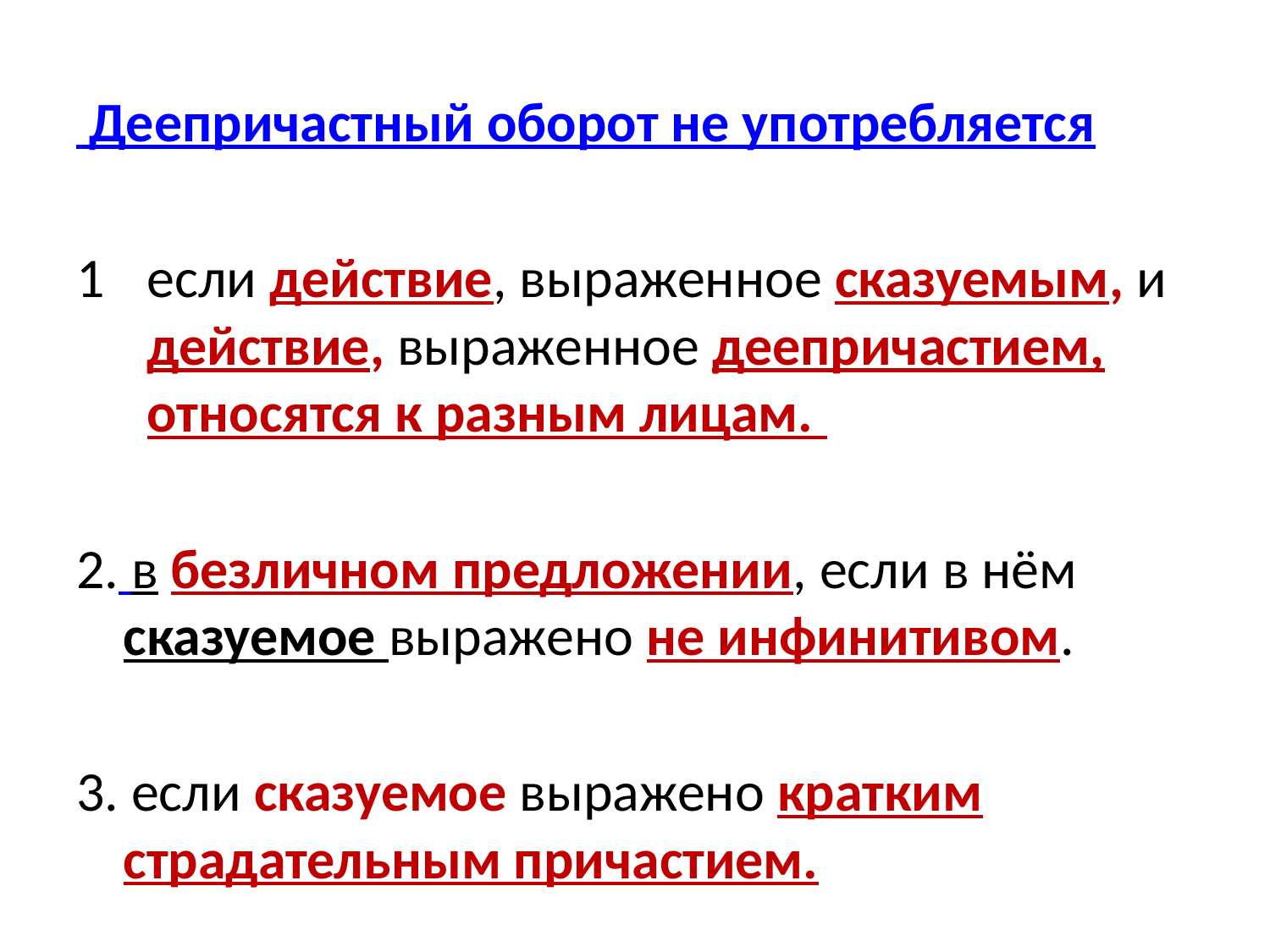

Деепричастный оборот не употребляется

если действие, выраженное сказуемым, и действие, выраженное деепричастием, относятся к разным лицам.

2. в безличном предложении, если в нём сказуемое выражено не инфинитивом.

3. если сказуемое выражено кратким страдательным причастием.